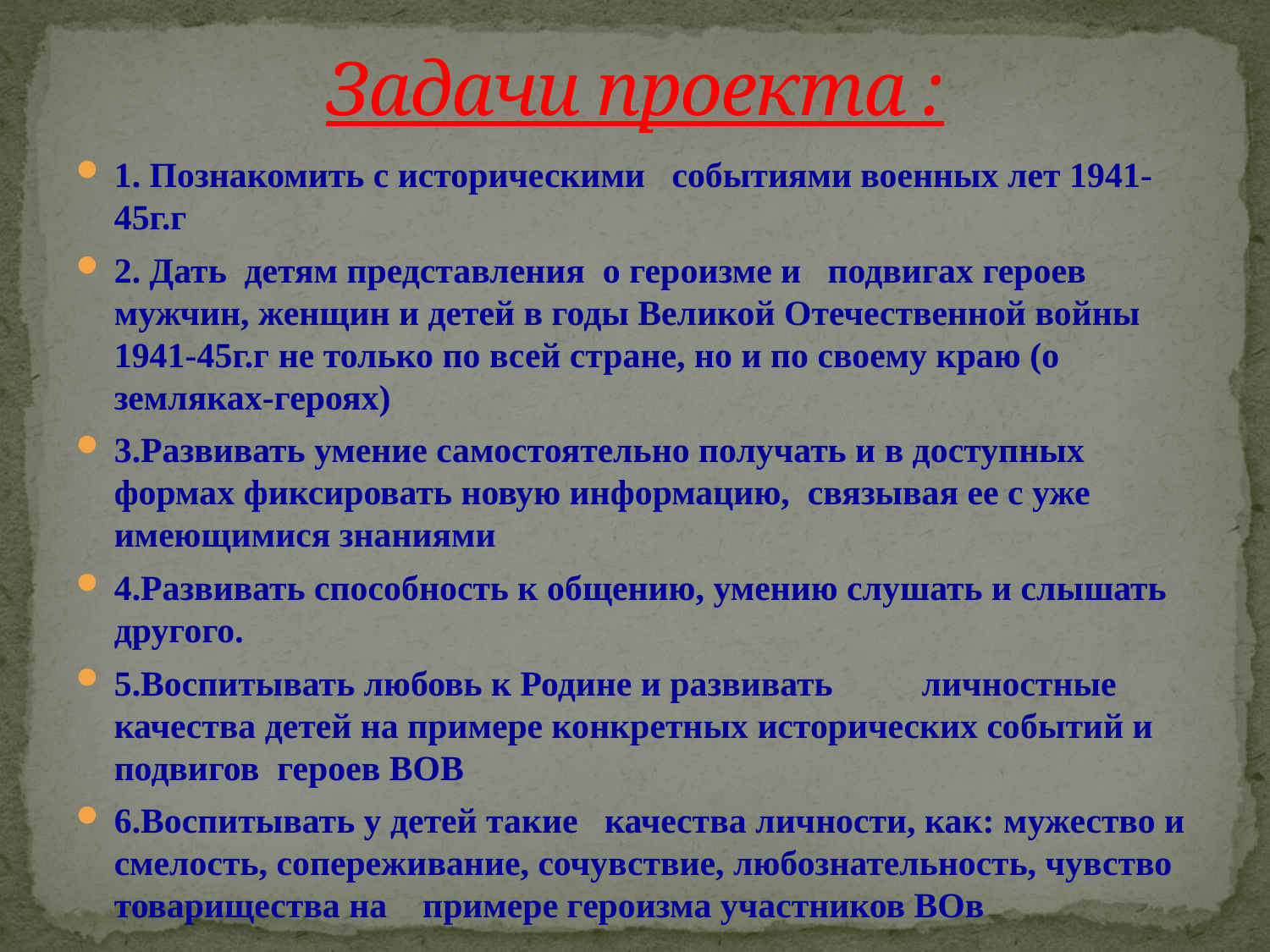

# Задачи проекта :
1. Познакомить с историческими   событиями военных лет 1941-45г.г
2. Дать  детям представления  о героизме и   подвигах героев мужчин, женщин и детей в годы Великой Отечественной войны     1941-45г.г не только по всей стране, но и по своему краю (о земляках-героях)
3.Развивать умение самостоятельно получать и в доступных формах фиксировать новую информацию,  связывая ее с уже имеющимися знаниями
4.Развивать способность к общению, умению слушать и слышать другого.
5.Воспитывать любовь к Родине и развивать          личностные качества детей на примере конкретных исторических событий и подвигов  героев ВОВ
6.Воспитывать у детей такие   качества личности, как: мужество и смелость, сопереживание, сочувствие, любознательность, чувство товарищества на    примере героизма участников ВОв